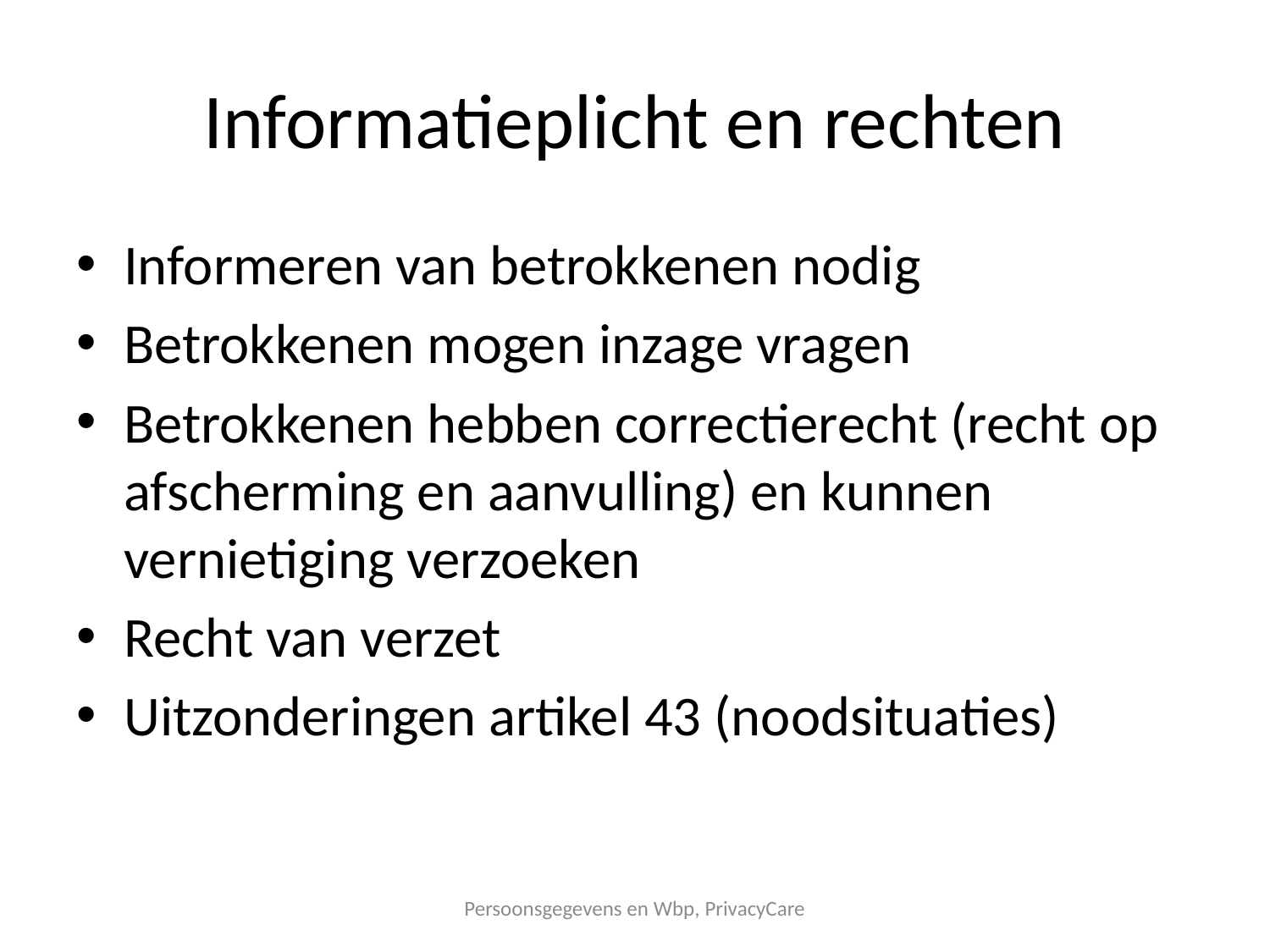

# Informatieplicht en rechten
Informeren van betrokkenen nodig
Betrokkenen mogen inzage vragen
Betrokkenen hebben correctierecht (recht op afscherming en aanvulling) en kunnen vernietiging verzoeken
Recht van verzet
Uitzonderingen artikel 43 (noodsituaties)
Persoonsgegevens en Wbp, PrivacyCare